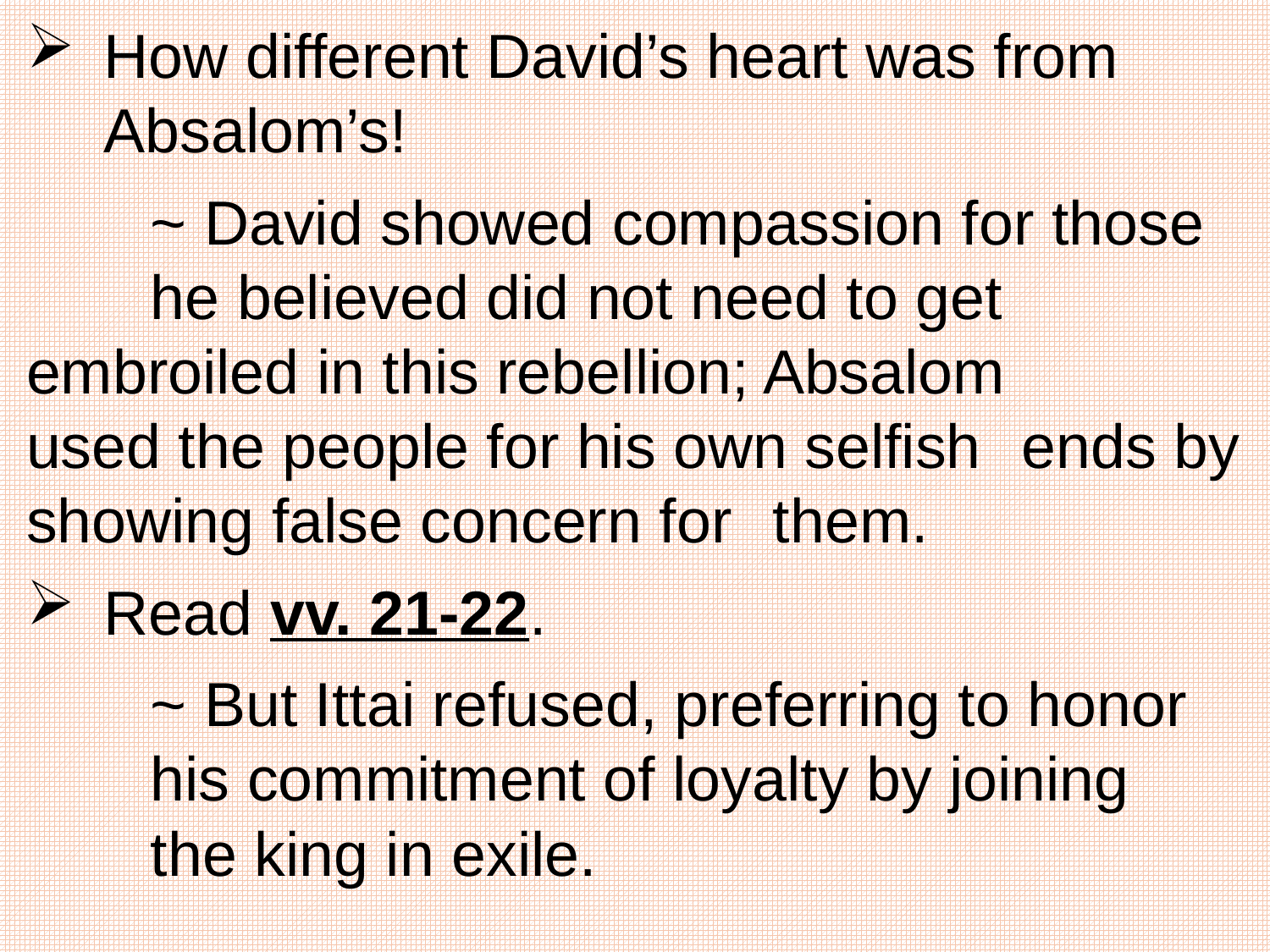

How different David’s heart was from Absalom’s!
		~ David showed compassion for those 					he believed did not need to get 						embroiled in this rebellion; Absalom 					used the people for his own selfish 						ends by showing false concern for 						them.
Read vv. 21-22.
		~ But Ittai refused, preferring to honor 					his commitment of loyalty by joining 					the king in exile.